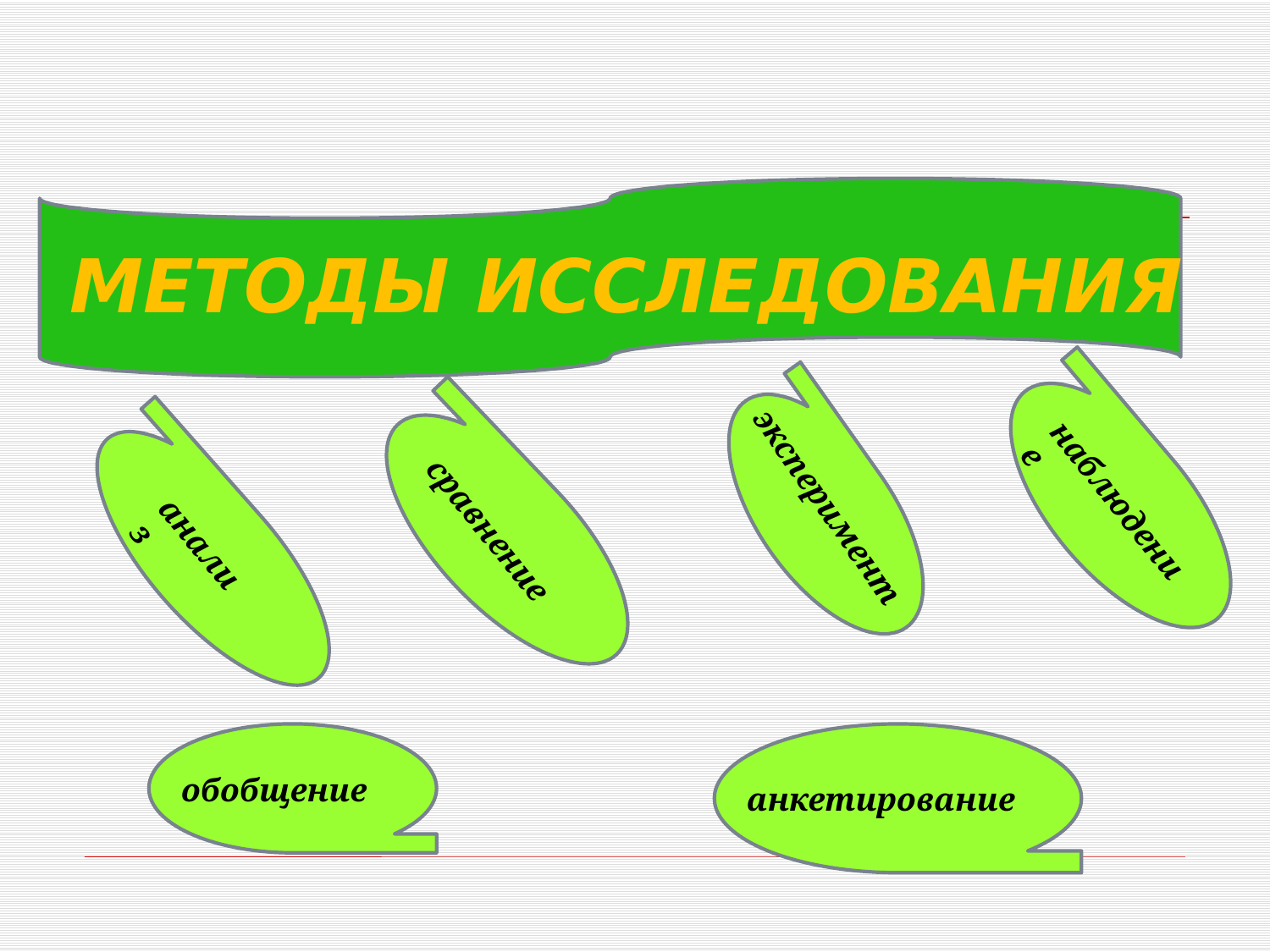

МЕТОДЫ ИССЛЕДОВАНИЯ

наблюдение
эксперимент

сравнение
анализ

обобщение
анкетирование